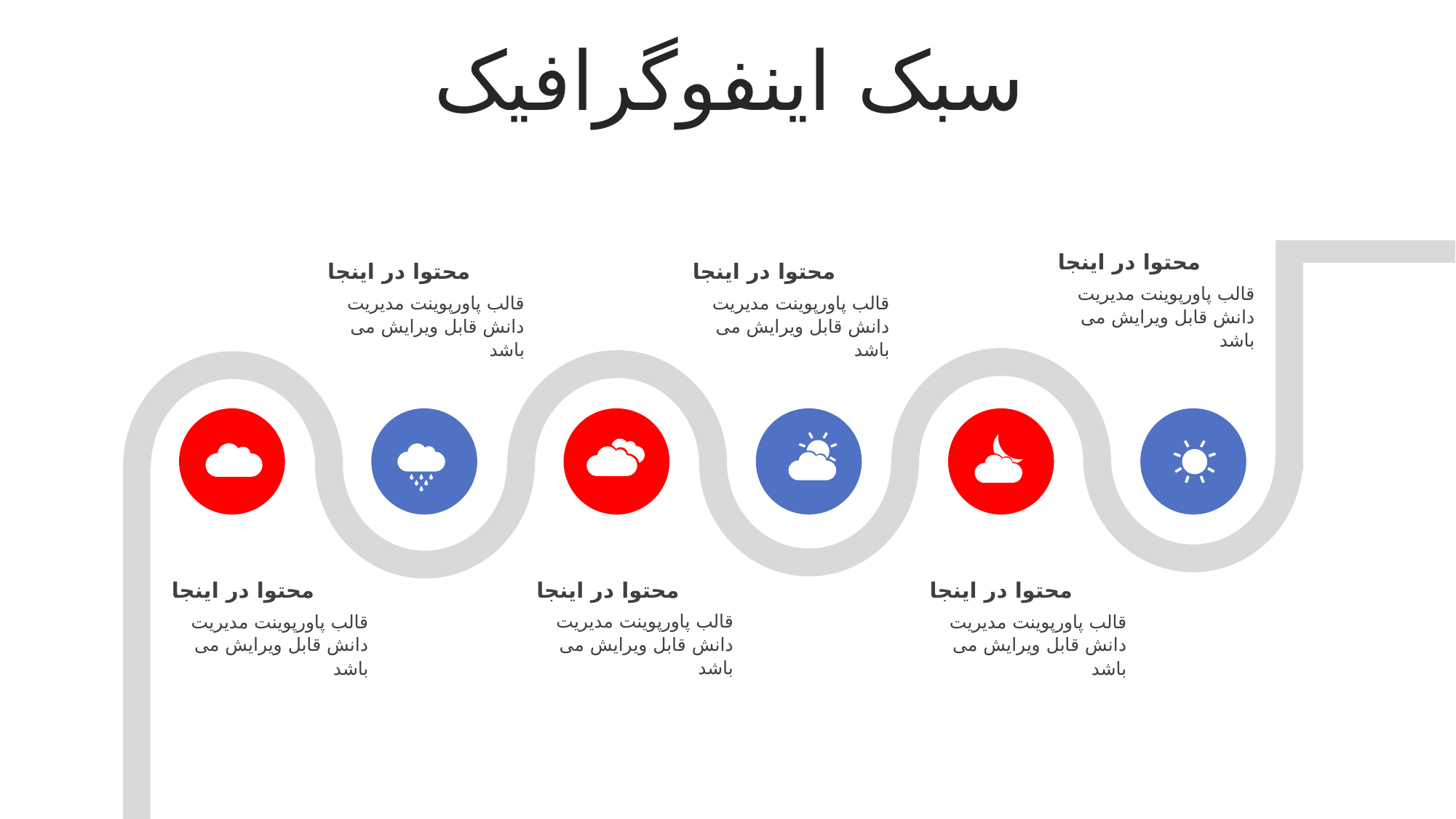

سبک اینفوگرافیک

محتوا در اینجا

قالب پاورپوینت مدیریت دانش قابل ویرایش می باشد
محتوا در اینجا

قالب پاورپوینت مدیریت دانش قابل ویرایش می باشد
محتوا در اینجا

قالب پاورپوینت مدیریت دانش قابل ویرایش می باشد

محتوا در اینجا

قالب پاورپوینت مدیریت دانش قابل ویرایش می باشد
محتوا در اینجا

قالب پاورپوینت مدیریت دانش قابل ویرایش می باشد
محتوا در اینجا

قالب پاورپوینت مدیریت دانش قابل ویرایش می باشد